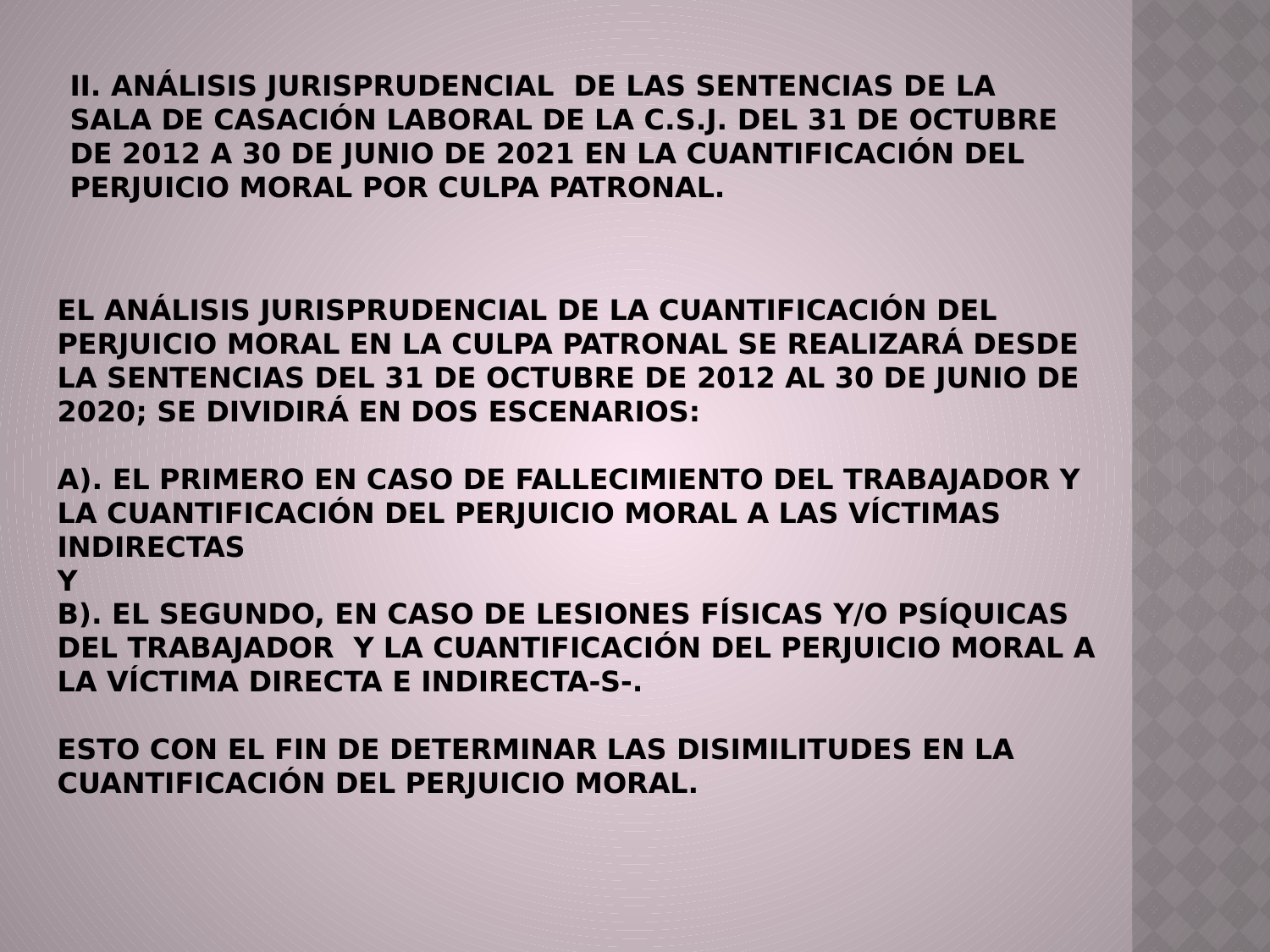

# II. ANÁLISIS JURISPRUDENCIAL  DE LAS SENTENCIAS DE LA SALA DE CASACIÓN LABORAL DE LA C.S.J. DEL 31 DE OCTUBRE DE 2012 A 30 DE JUNIO DE 2021 EN LA CUANTIFICACIÓN DEL PERJUICIO MORAL POR CULPA PATRONAL.
EL ANÁLISIS JURISPRUDENCIAL DE LA CUANTIFICACIÓN DEL PERJUICIO MORAL EN LA CULPA PATRONAL SE REALIZARÁ DESDE LA SENTENCIAS DEL 31 DE OCTUBRE DE 2012 AL 30 DE JUNIO DE 2020; SE DIVIDIRÁ EN DOS ESCENARIOS:

A). EL PRIMERO EN CASO DE FALLECIMIENTO DEL TRABAJADOR Y LA CUANTIFICACIÓN DEL PERJUICIO MORAL A LAS VÍCTIMAS INDIRECTAS
Y
B). EL SEGUNDO, EN CASO DE LESIONES FÍSICAS Y/O PSÍQUICAS DEL TRABAJADOR  Y LA CUANTIFICACIÓN DEL PERJUICIO MORAL A LA VÍCTIMA DIRECTA E INDIRECTA-S-.

ESTO CON EL FIN DE DETERMINAR LAS DISIMILITUDES EN LA CUANTIFICACIÓN DEL PERJUICIO MORAL.